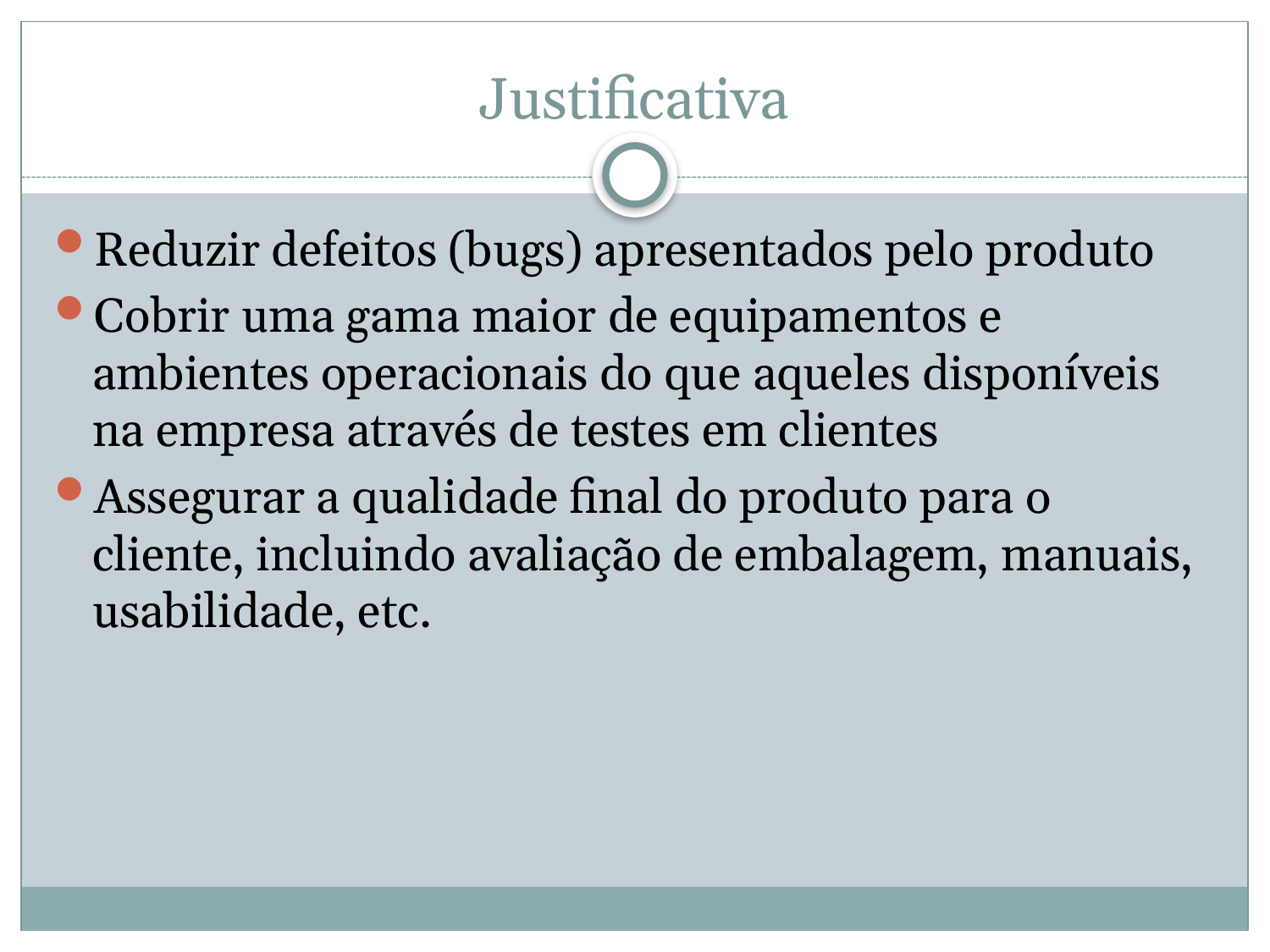

# Justificativa
Reduzir defeitos (bugs) apresentados pelo produto
Cobrir uma gama maior de equipamentos e ambientes operacionais do que aqueles disponíveis na empresa através de testes em clientes
Assegurar a qualidade final do produto para o cliente, incluindo avaliação de embalagem, manuais, usabilidade, etc.